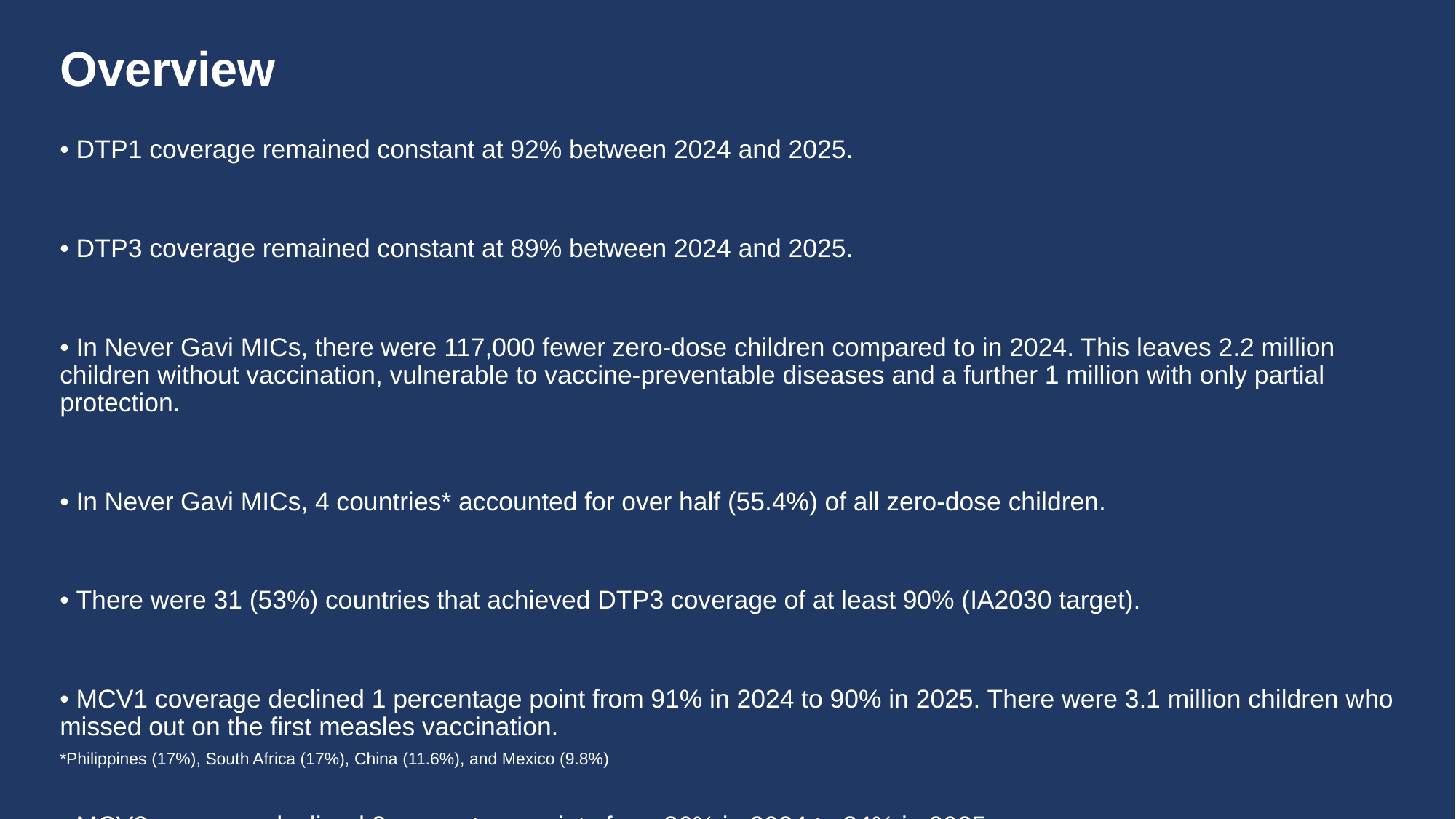

# Overview
• DTP1 coverage remained constant at 92% between 2024 and 2025.

• DTP3 coverage remained constant at 89% between 2024 and 2025.

• In Never Gavi MICs, there were 117,000 fewer zero-dose children compared to in 2024. This leaves 2.2 million children without vaccination, vulnerable to vaccine-preventable diseases and a further 1 million with only partial protection.

• In Never Gavi MICs, 4 countries* accounted for over half (55.4%) of all zero-dose children.

• There were 31 (53%) countries that achieved DTP3 coverage of at least 90% (IA2030 target).

• MCV1 coverage declined 1 percentage point from 91% in 2024 to 90% in 2025. There were 3.1 million children who missed out on the first measles vaccination.

• MCV2 coverage declined 2 percentage points from 86% in 2024 to 84% in 2025.

• Last dose coverage of HPV vaccination (HPVc) among girls increased from 20% to 22% in 2025.
*Philippines (17%), South Africa (17%), China (11.6%), and Mexico (9.8%)